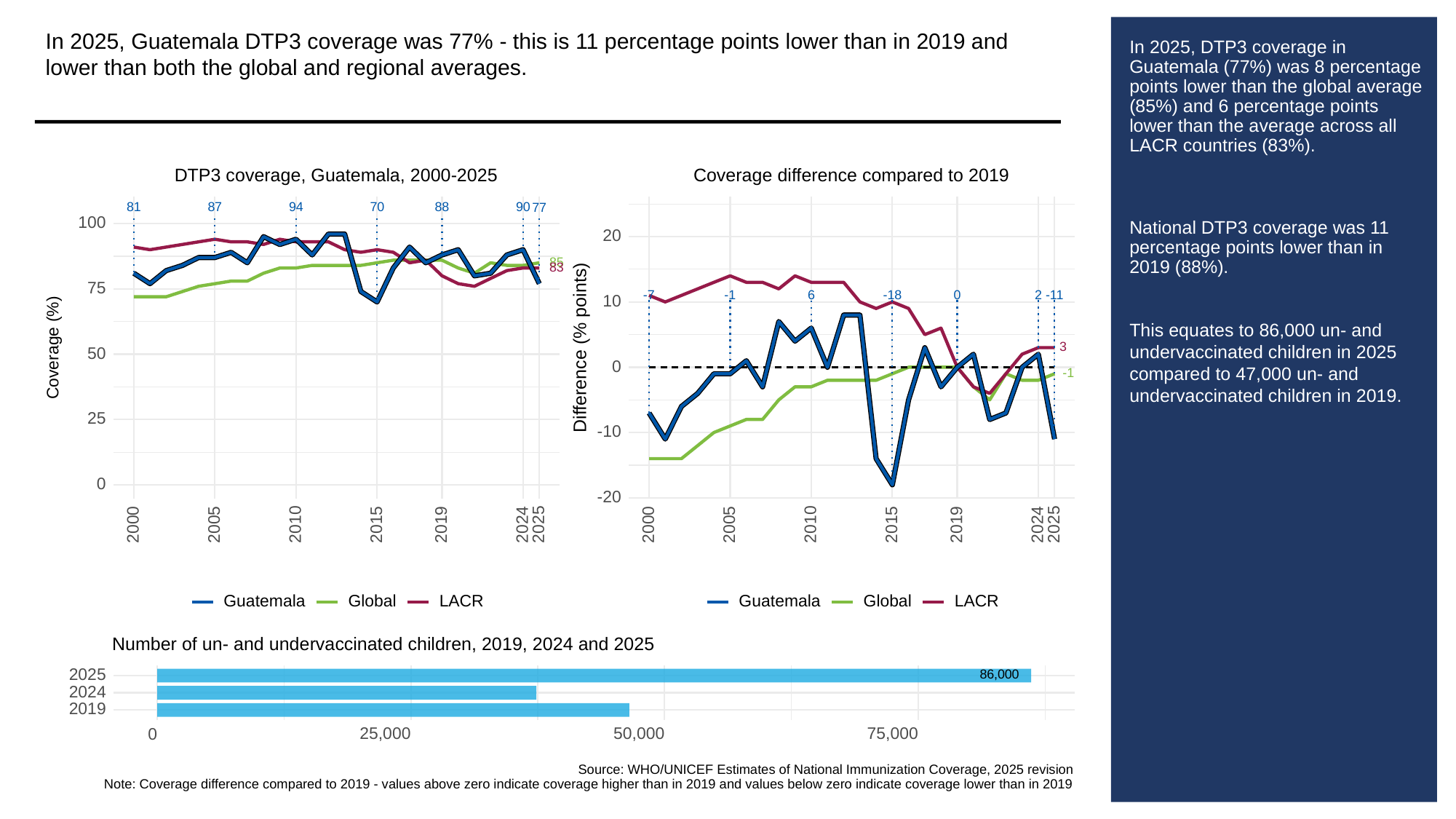

In 2025, Guatemala DTP3 coverage was 77% - this is 11 percentage points lower than in 2019 and lower than both the global and regional averages.
# In 2025, DTP3 coverage in Guatemala (77%) was 8 percentage points lower than the global average (85%) and 6 percentage points lower than the average across all LACR countries (83%).

National DTP3 coverage was 11 percentage points lower than in 2019 (88%).

This equates to 86,000 un- and undervaccinated children in 2025 compared to 47,000 un- and undervaccinated children in 2019.

DTP3 coverage, Guatemala, 2000-2025
Coverage difference compared to 2019

81
87
94
70
88
90
77

100

20

85

83

75

6
-18
0
-1
2
-11
-7
10

Difference (% points)
Coverage (%)
3
50

0

-1

25

-10

0

-20

2000
2005
2010
2015
2019
2024
2025
2000
2005
2010
2015
2019
2024
2025
Guatemala
Global
LACR
Guatemala
Global
LACR

Number of un- and undervaccinated children, 2019, 2024 and 2025

86,000
2025

2024

2019

25,000
50,000
75,000
0
Source: WHO/UNICEF Estimates of National Immunization Coverage, 2025 revision
Note: Coverage difference compared to 2019 - values above zero indicate coverage higher than in 2019 and values below zero indicate coverage lower than in 2019